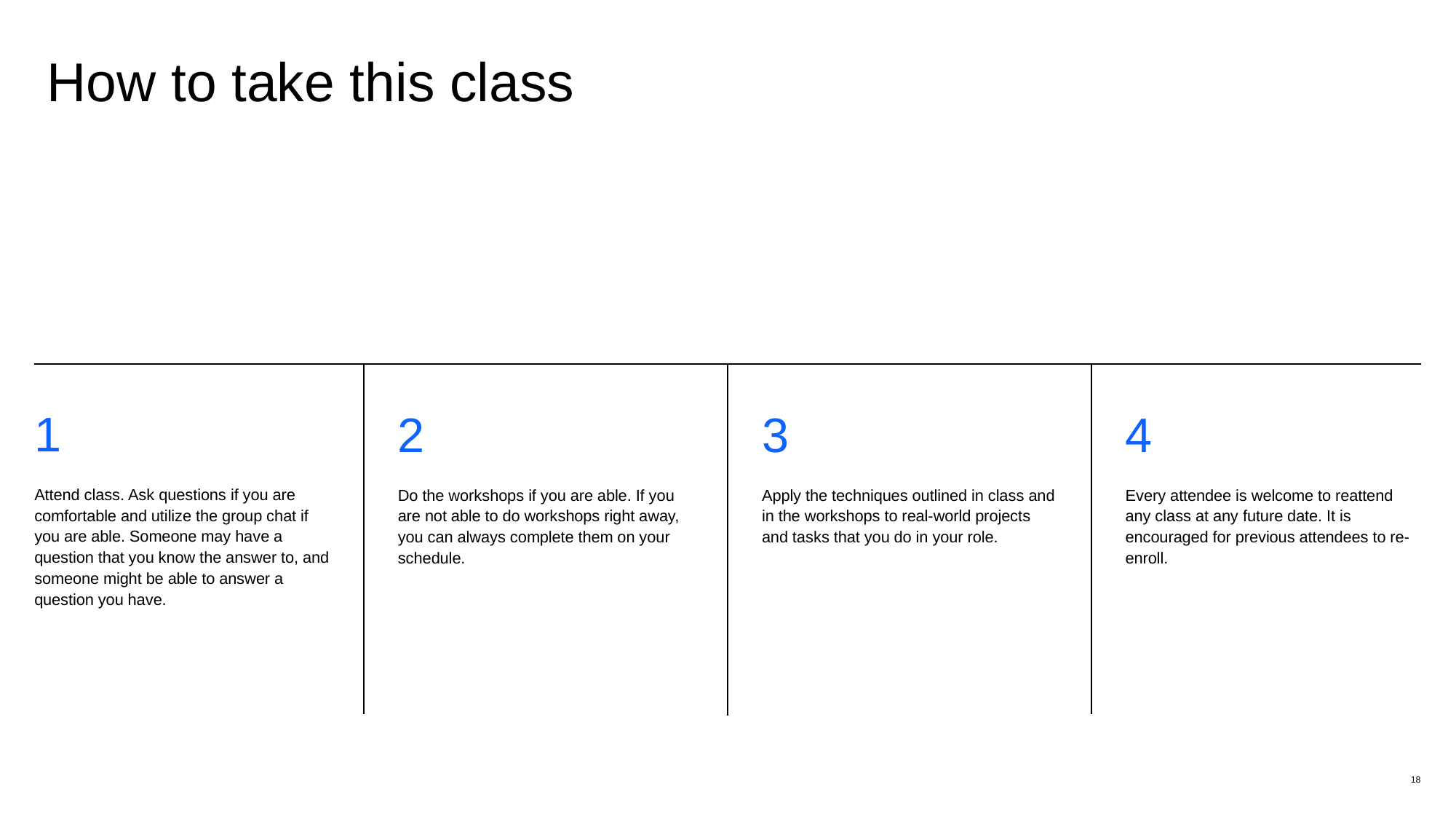

# How to take this class
1
Attend class. Ask questions if you are comfortable and utilize the group chat if you are able. Someone may have a question that you know the answer to, and someone might be able to answer a question you have.
2
Do the workshops if you are able. If you are not able to do workshops right away, you can always complete them on your schedule.
3
Apply the techniques outlined in class and in the workshops to real-world projects and tasks that you do in your role.
4
Every attendee is welcome to reattend any class at any future date. It is encouraged for previous attendees to re-enroll.

18